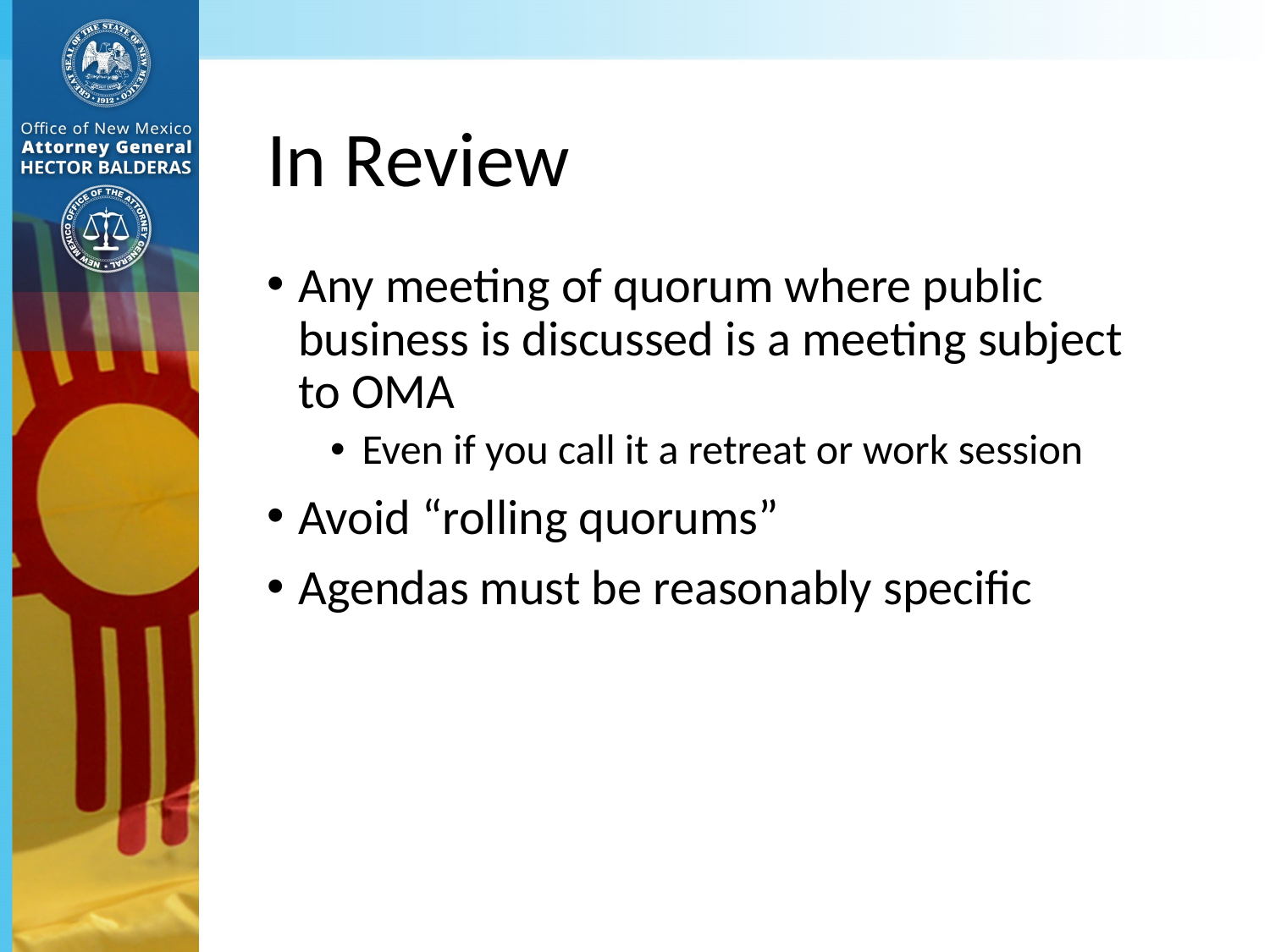

# In Review
Any meeting of quorum where public business is discussed is a meeting subject to OMA
Even if you call it a retreat or work session
Avoid “rolling quorums”
Agendas must be reasonably specific